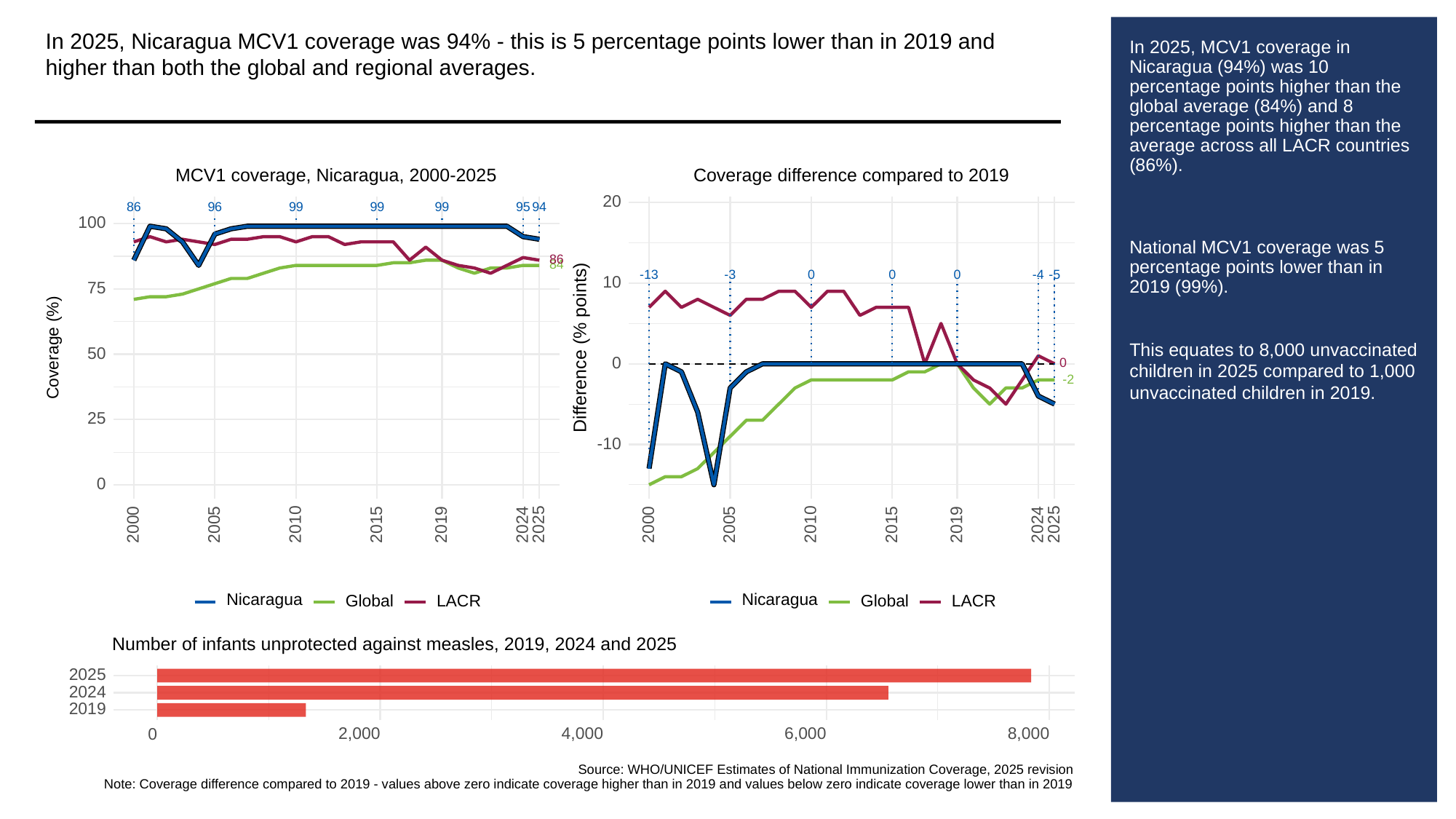

In 2025, Nicaragua MCV1 coverage was 94% - this is 5 percentage points lower than in 2019 and higher than both the global and regional averages.
# In 2025, MCV1 coverage in Nicaragua (94%) was 10 percentage points higher than the global average (84%) and 8 percentage points higher than the average across all LACR countries (86%).

National MCV1 coverage was 5 percentage points lower than in 2019 (99%).

This equates to 8,000 unvaccinated children in 2025 compared to 1,000 unvaccinated children in 2019.

MCV1 coverage, Nicaragua, 2000-2025
Coverage difference compared to 2019
20

86
96
99
99
99
95
94
100

86

84
-13
-3
0
0
0
-5
-4
10

75

Difference (% points)
Coverage (%)
50

0
0

-2

25

-10

0

2000
2005
2010
2015
2019
2024
2025
2000
2005
2010
2015
2019
2024
2025
Nicaragua
Nicaragua
Global
LACR
Global
LACR

Number of infants unprotected against measles, 2019, 2024 and 2025

2025

2024

2019

2,000
4,000
6,000
8,000
0
Source: WHO/UNICEF Estimates of National Immunization Coverage, 2025 revision
Note: Coverage difference compared to 2019 - values above zero indicate coverage higher than in 2019 and values below zero indicate coverage lower than in 2019